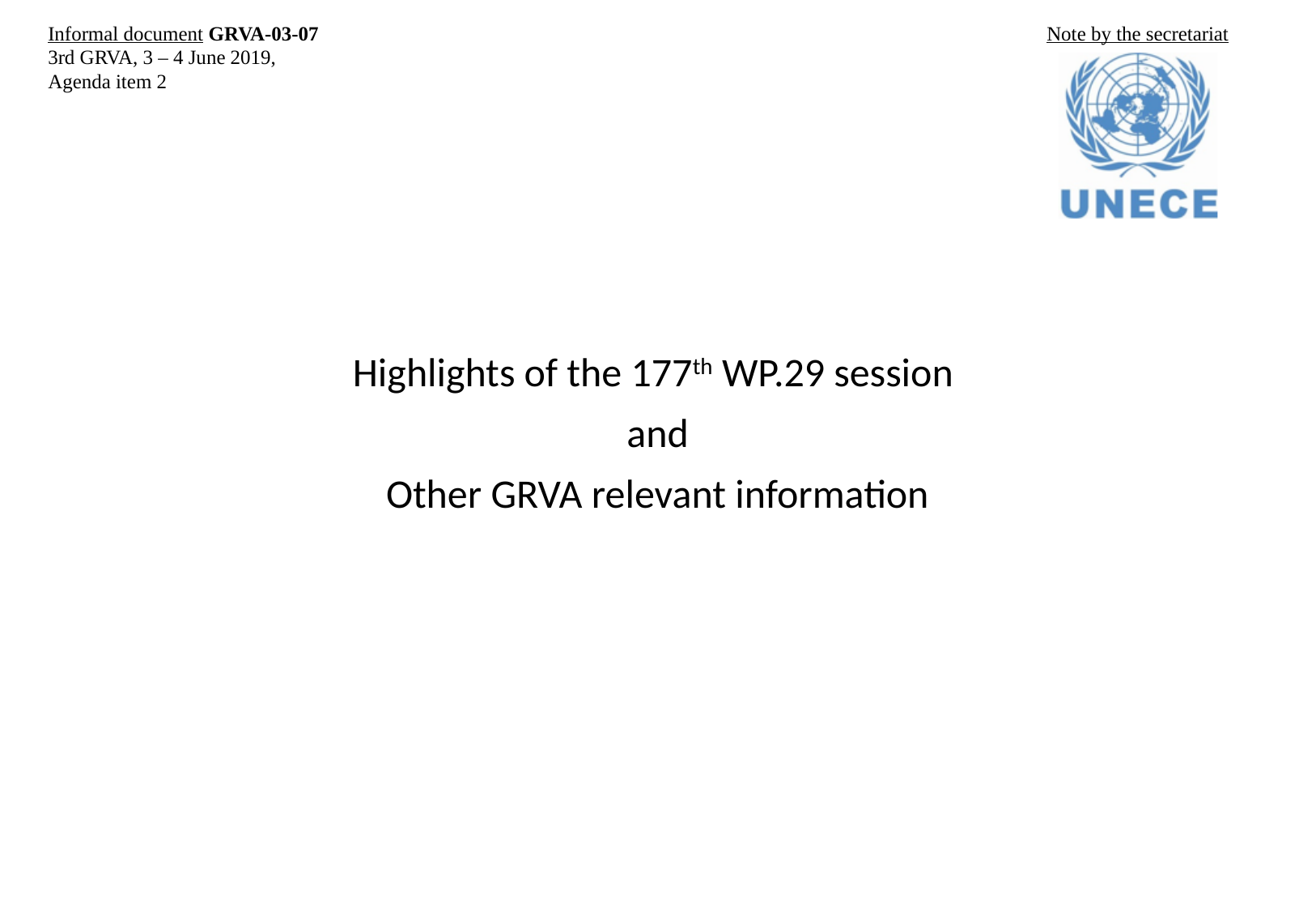

Informal document GRVA-03-07
3rd GRVA, 3 – 4 June 2019,
Agenda item 2
Note by the secretariat
Highlights of the 177th WP.29 session
and
Other GRVA relevant information